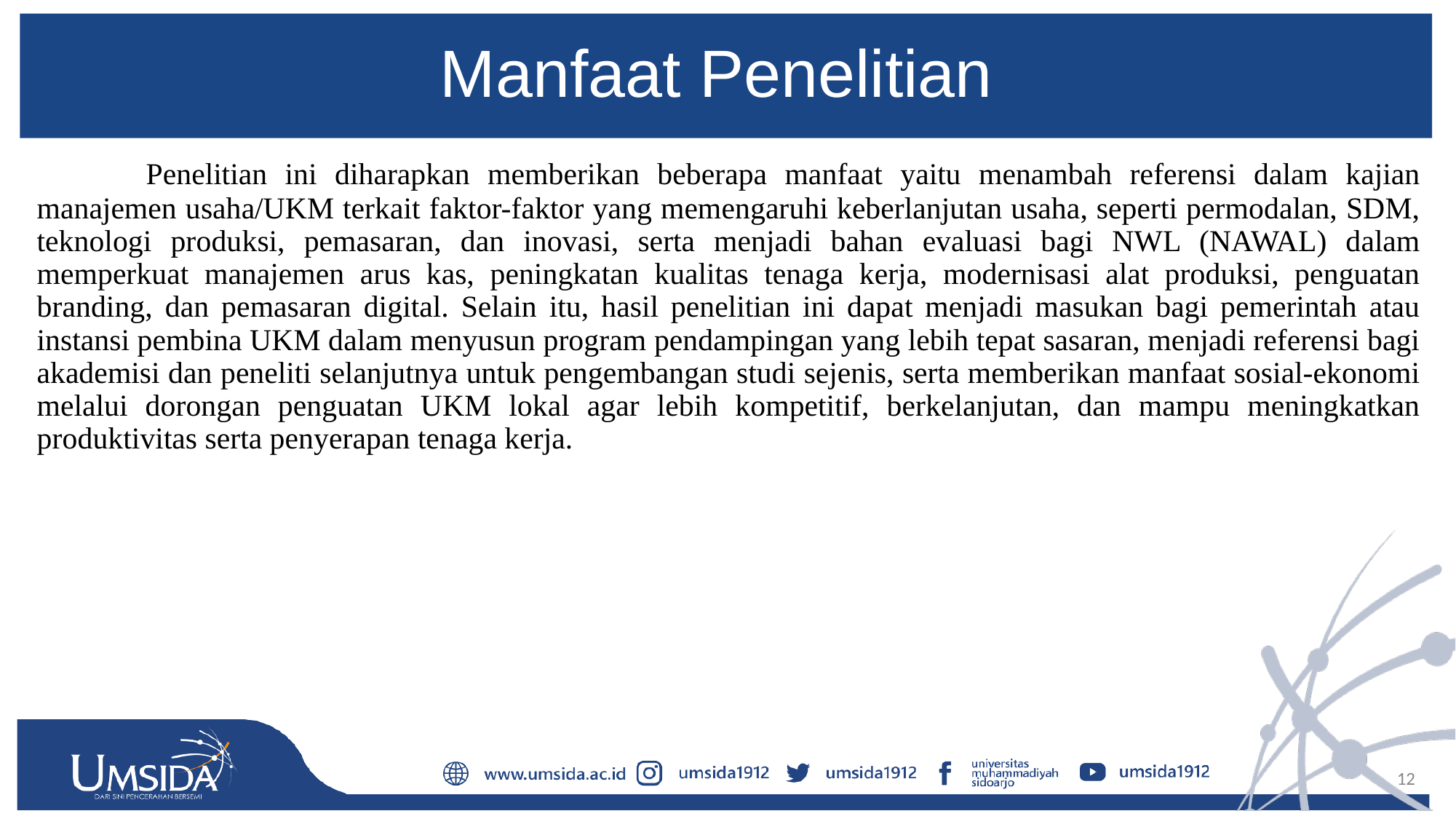

# Manfaat Penelitian
	Penelitian ini diharapkan memberikan beberapa manfaat yaitu menambah referensi dalam kajian manajemen usaha/UKM terkait faktor-faktor yang memengaruhi keberlanjutan usaha, seperti permodalan, SDM, teknologi produksi, pemasaran, dan inovasi, serta menjadi bahan evaluasi bagi NWL (NAWAL) dalam memperkuat manajemen arus kas, peningkatan kualitas tenaga kerja, modernisasi alat produksi, penguatan branding, dan pemasaran digital. Selain itu, hasil penelitian ini dapat menjadi masukan bagi pemerintah atau instansi pembina UKM dalam menyusun program pendampingan yang lebih tepat sasaran, menjadi referensi bagi akademisi dan peneliti selanjutnya untuk pengembangan studi sejenis, serta memberikan manfaat sosial-ekonomi melalui dorongan penguatan UKM lokal agar lebih kompetitif, berkelanjutan, dan mampu meningkatkan produktivitas serta penyerapan tenaga kerja.